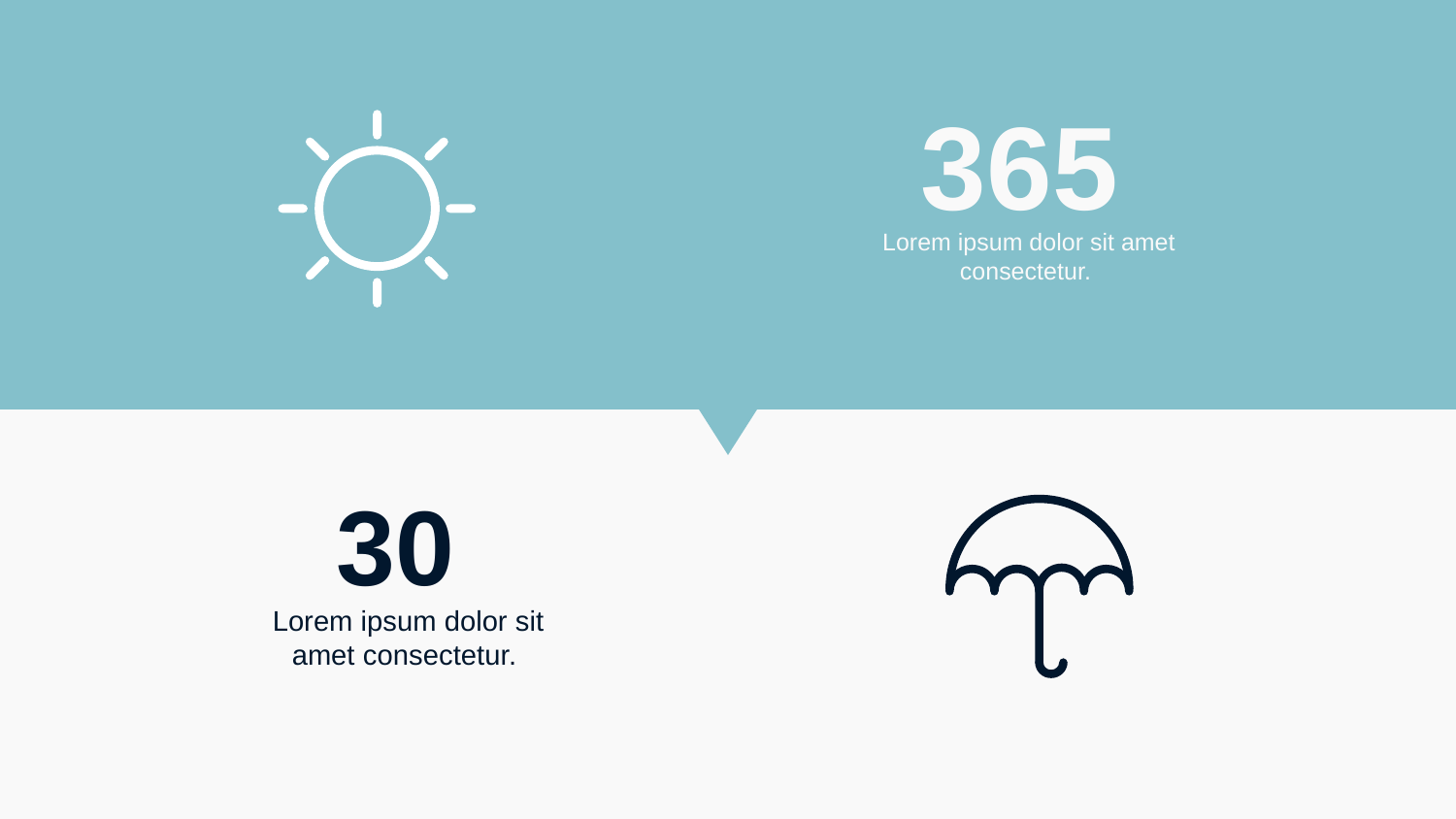

365

Lorem ipsum dolor sit amet consectetur.

30

Lorem ipsum dolor sit amet consectetur.